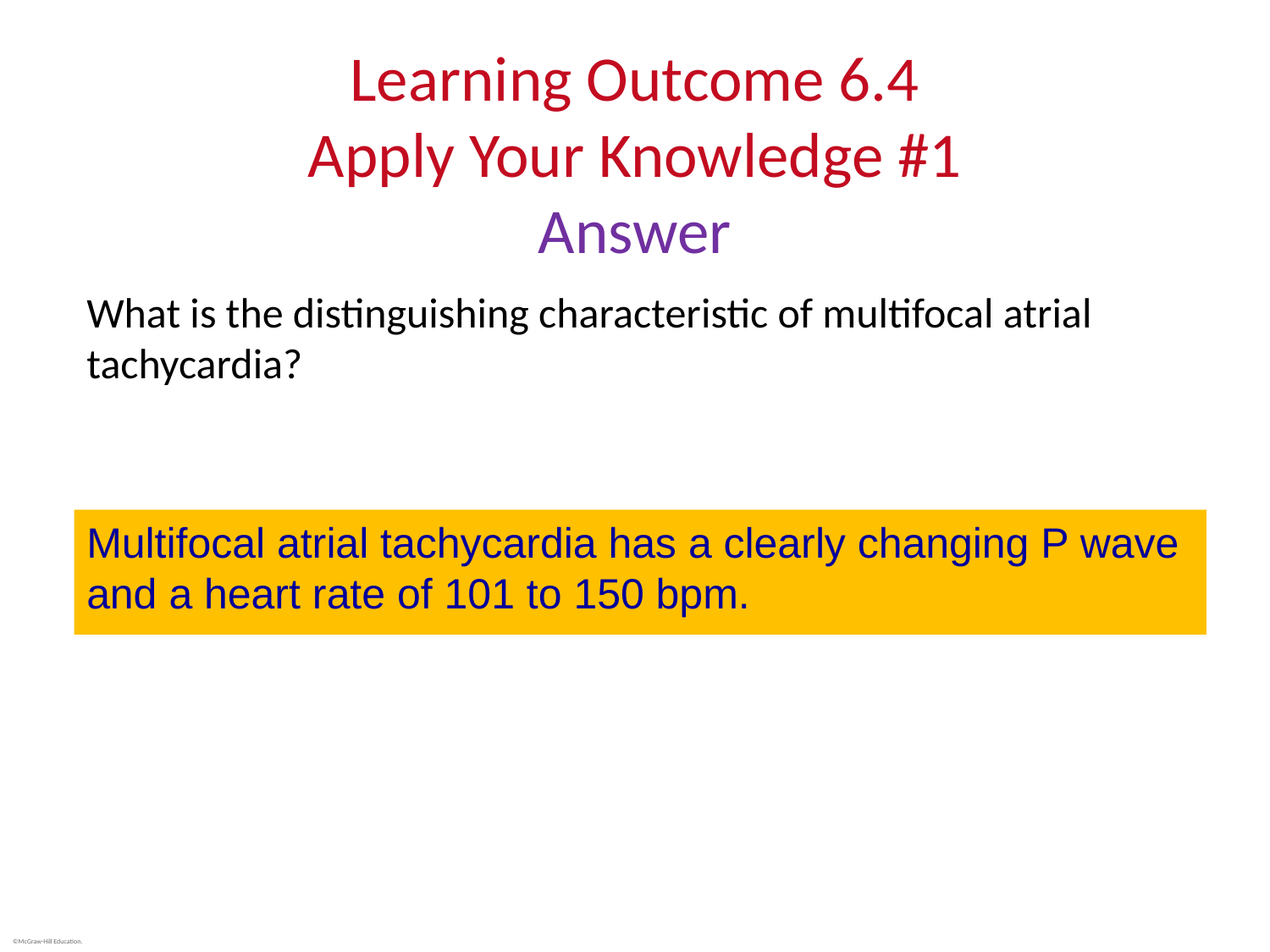

# Learning Outcome 6.4 Apply Your Knowledge #1 Answer
What is the distinguishing characteristic of multifocal atrial tachycardia?
Multifocal atrial tachycardia has a clearly changing P wave and a heart rate of 101 to 150 bpm.